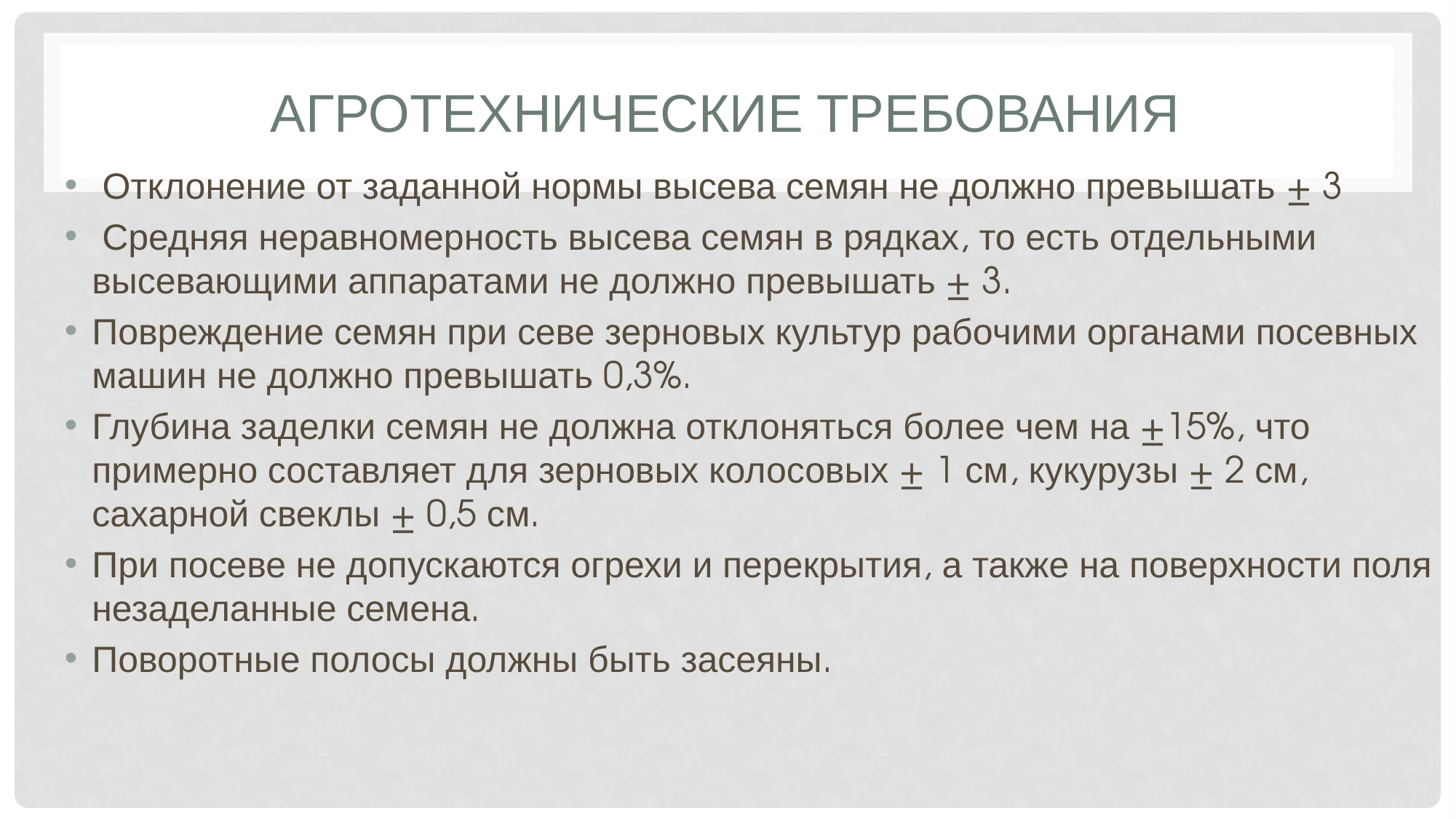

# Агротехнические требования
 Отклонение от заданной нормы высева семян не должно превышать ± 3
 Средняя неравномерность высева семян в рядках, то есть отдельными высевающими аппаратами не должно превышать ± 3.
Повреждение семян при севе зерновых культур рабочими органами посевных машин не должно превышать 0,3%.
Глубина заделки семян не должна отклоняться более чем на ±15%, что примерно составляет для зерновых колосовых ± 1 см, кукурузы ± 2 см, сахарной свеклы ± 0,5 см.
При посеве не допускаются огрехи и перекрытия, а также на поверхности поля незаделанные семена.
Поворотные полосы должны быть засеяны.